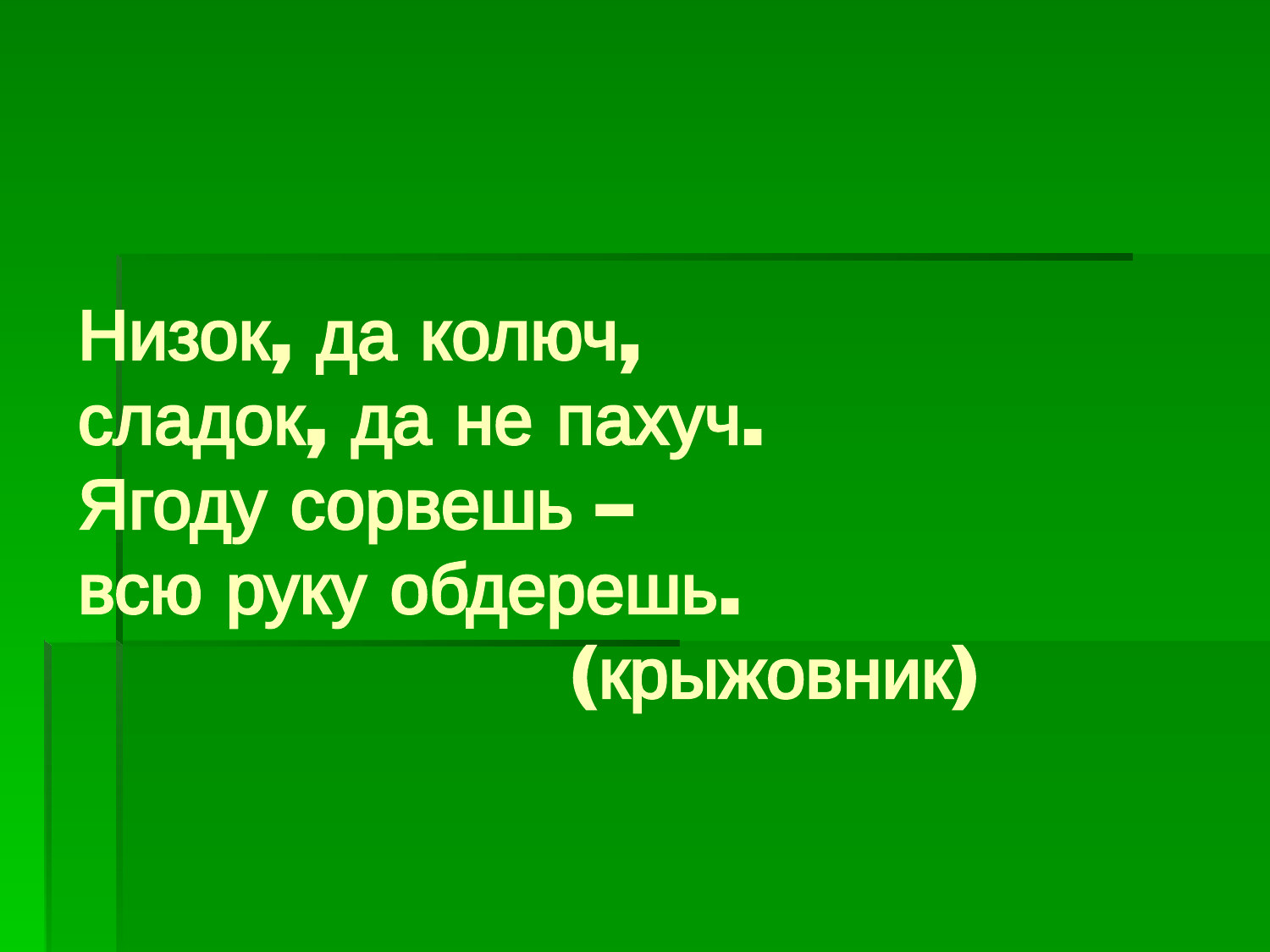

# Низок, да колюч, сладок, да не пахуч. Ягоду сорвешь – всю руку обдерешь. (крыжовник)